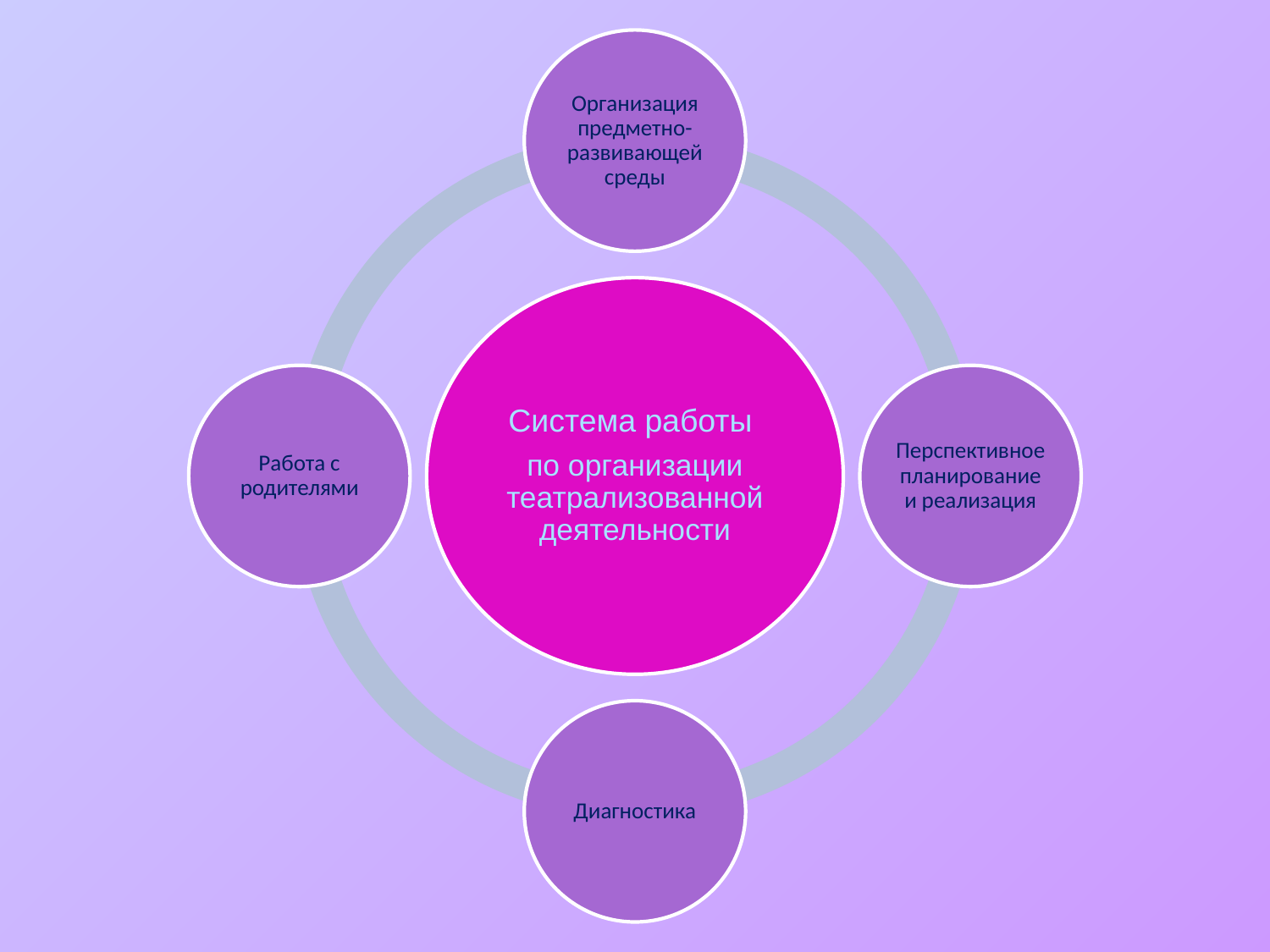

Система работы
по организации театрализованной деятельности
Организация предметно-развивающей среды
Перспективное планирование и реализация
Диагностика
Работа с родителями